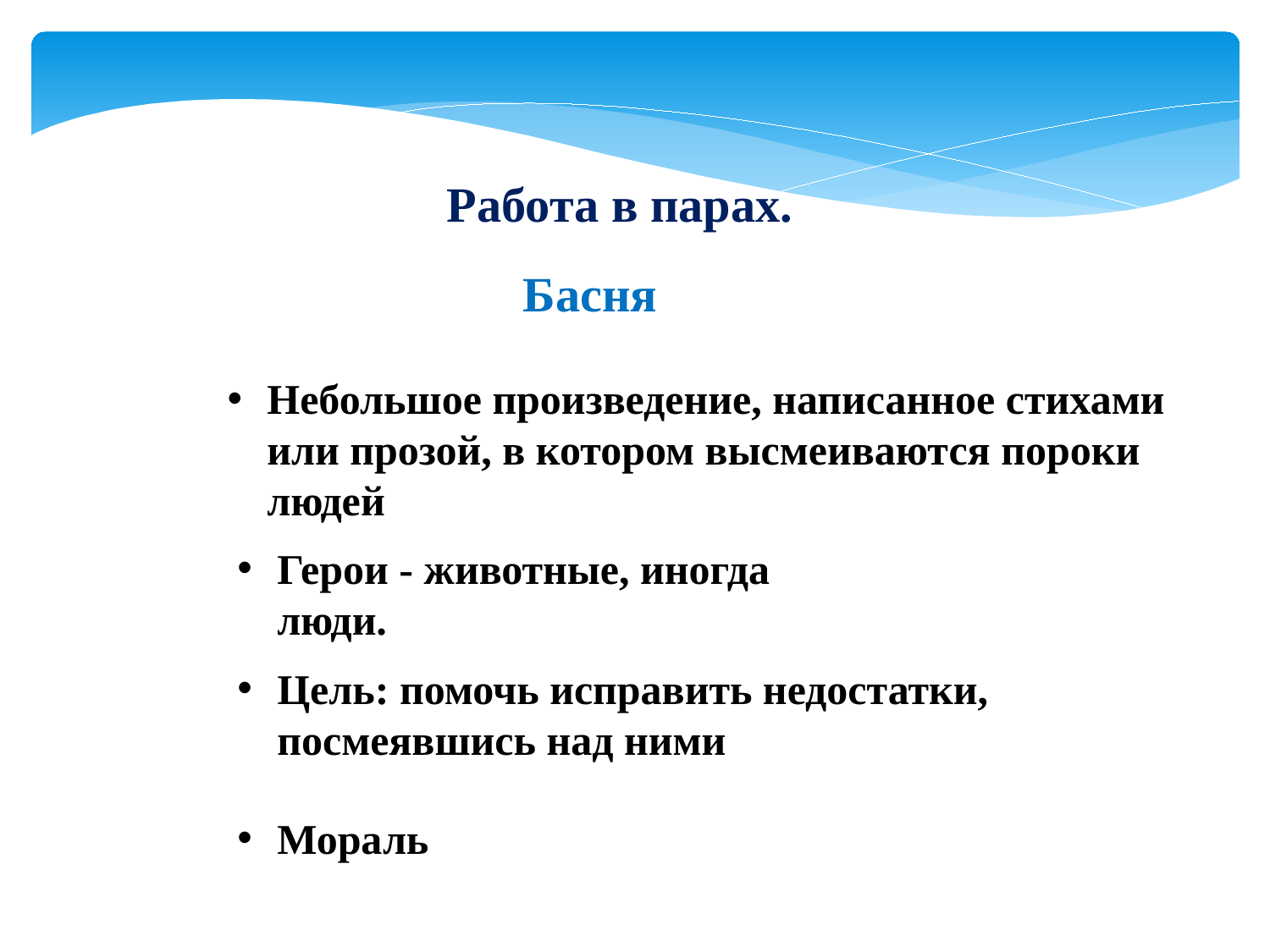

Работа в парах.
Басня

Небольшое произведение, написанное стихами или прозой, в котором высмеиваются пороки людей

Герои - животные, иногда люди.

Цель: помочь исправить недостатки, посмеявшись над ними

Мораль